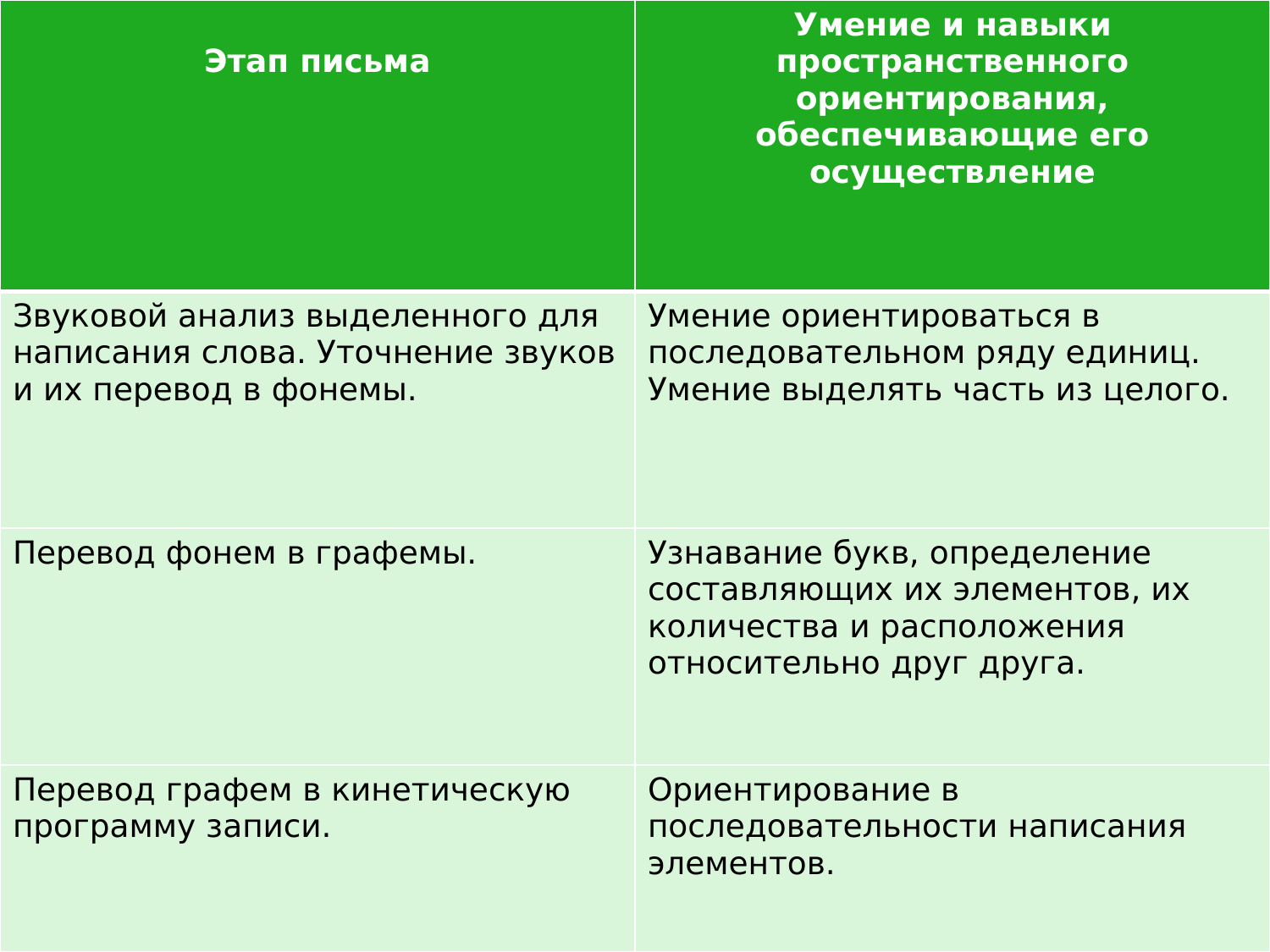

| Этап письма | Умение и навыки пространственного ориентирования, обеспечивающие его осуществление |
| --- | --- |
| Звуковой анализ выделенного для написания слова. Уточнение звуков и их перевод в фонемы. | Умение ориентироваться в последовательном ряду единиц. Умение выделять часть из целого. |
| Перевод фонем в графемы. | Узнавание букв, определение составляющих их элементов, их количества и расположения относительно друг друга. |
| Перевод графем в кинетическую программу записи. | Ориентирование в последовательности написания элементов. |